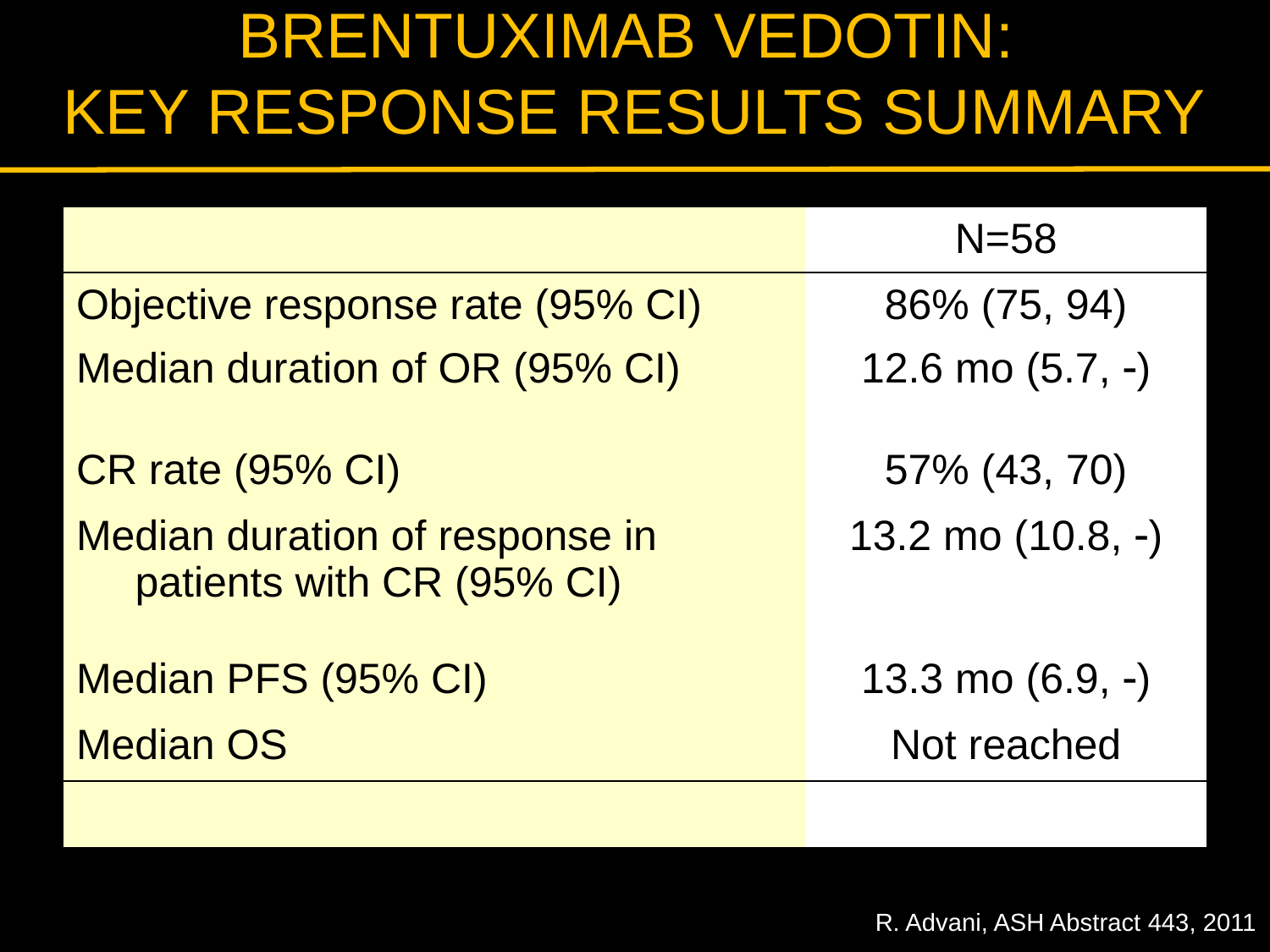

Brentuximab Vedotin:
Key Response Results Summary
|  | N=58 |
| --- | --- |
| Objective response rate (95% CI) | 86% (75, 94) |
| Median duration of OR (95% CI) | 12.6 mo (5.7, −) |
|  |  |
| CR rate (95% CI) | 57% (43, 70) |
| Median duration of response in patients with CR (95% CI) | 13.2 mo (10.8, −) |
|  |  |
| Median PFS (95% CI) | 13.3 mo (6.9, −) |
| Median OS | Not reached |
|  |  |
R. Advani, ASH Abstract 443, 2011